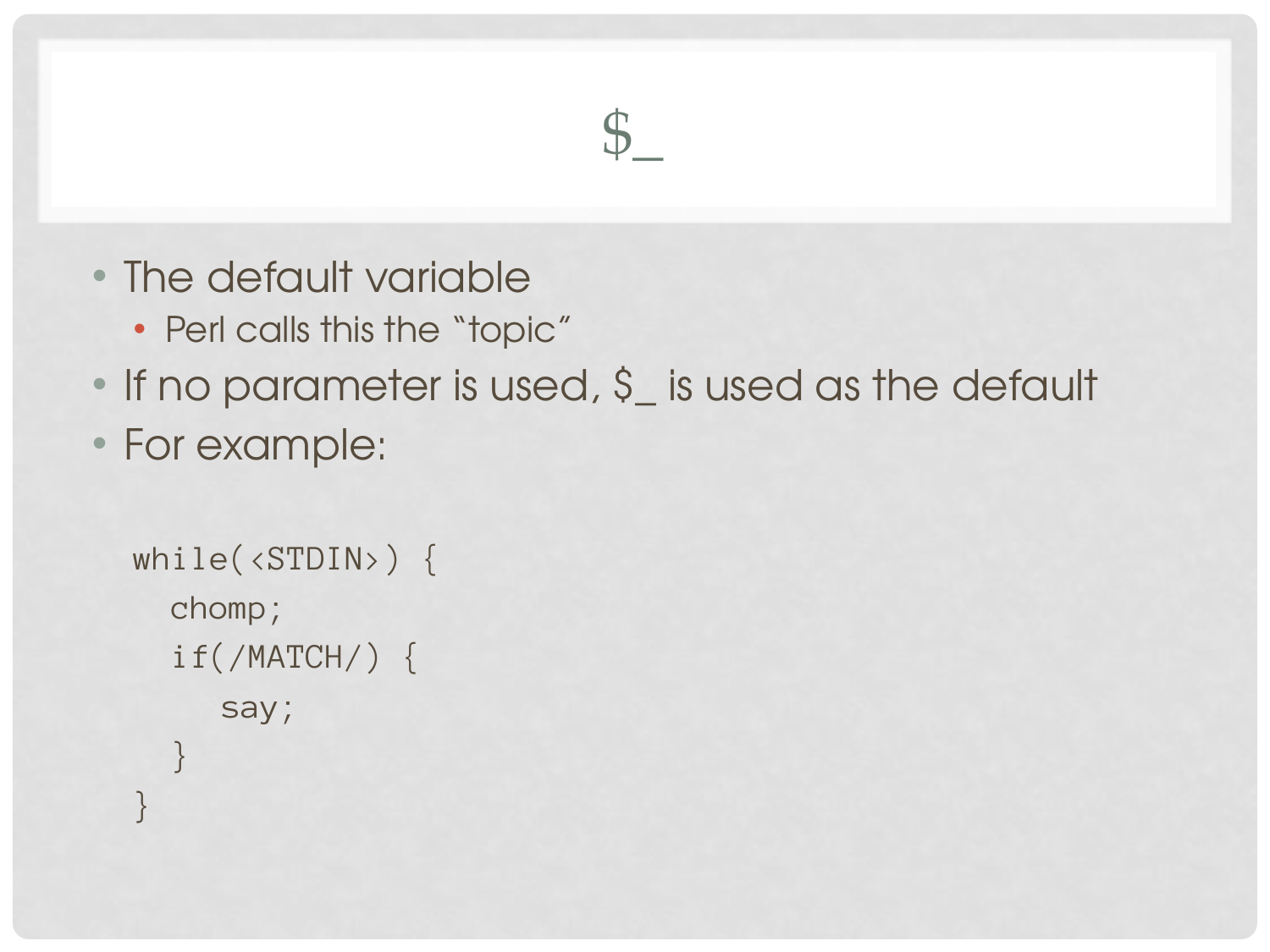

# $_
The default variable
Perl calls this the “topic”
If no parameter is used, $_ is used as the default
For example:

while(<STDIN>) {
chomp;
if(/MATCH/) {
say;
}
}